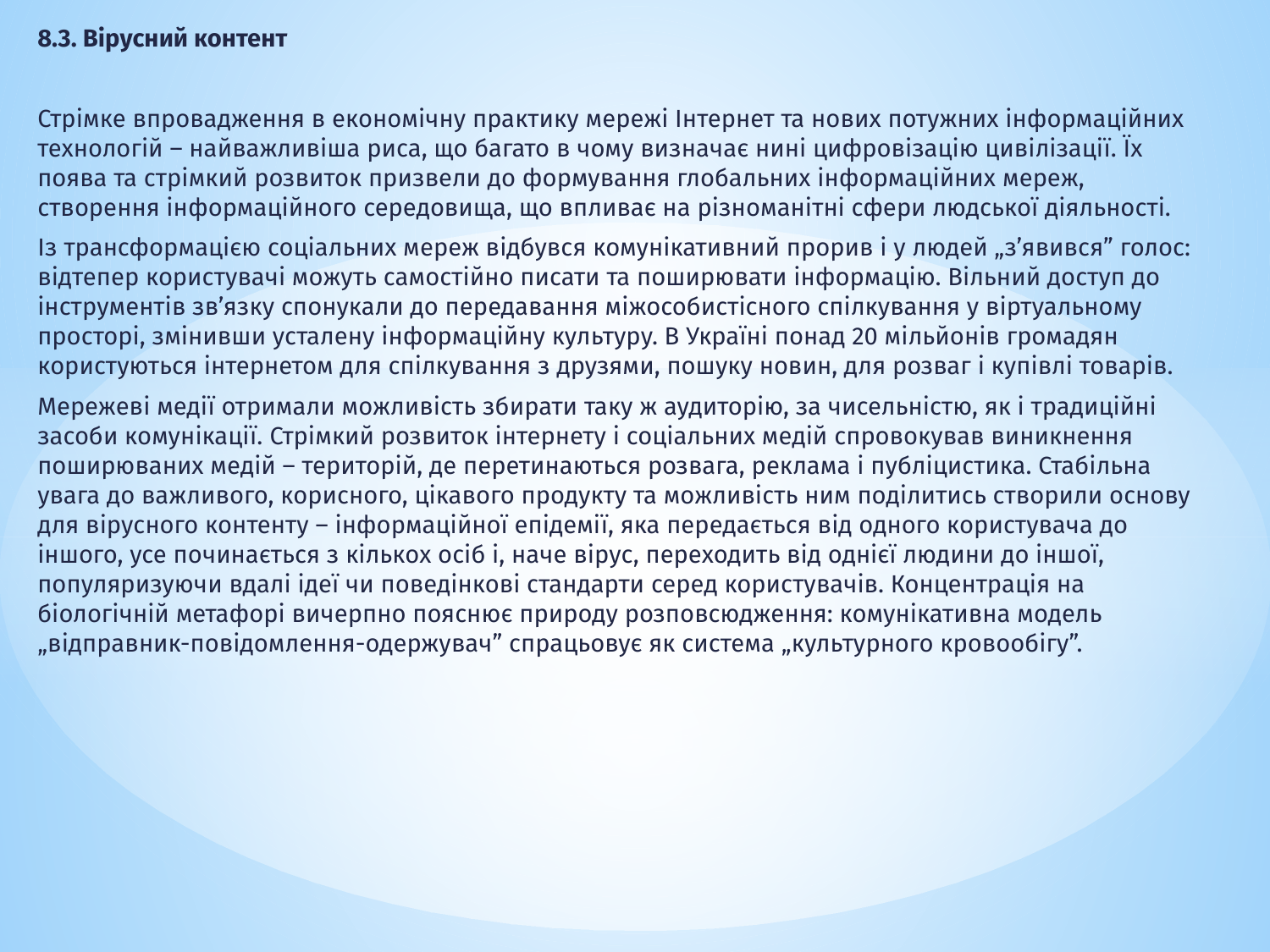

8.3. Вірусний контент

Стрімке впровадження в економічну практику мережі Інтернет та нових потужних інформаційних технологій – найважливіша риса, що багато в чому визначає нині цифровізацію цивілізації. Їх поява та стрімкий розвиток призвели до формування глобальних інформаційних мереж, створення інформаційного середовища, що впливає на різноманітні сфери людської діяльності.
Із трансформацією соціальних мереж відбувся комунікативний прорив і у людей „з’явився” голос: відтепер користувачі можуть самостійно писати та поширювати інформацію. Вільний доступ до інструментів зв’язку спонукали до передавання міжособистісного спілкування у віртуальному просторі, змінивши усталену інформаційну культуру. В Україні понад 20 мільйонів громадян користуються інтернетом для спілкування з друзями, пошуку новин, для розваг і купівлі товарів.
Мережеві медії отримали можливість збирати таку ж аудиторію, за чисельністю, як і традиційні засоби комунікації. Стрімкий розвиток інтернету і соціальних медій спровокував виникнення поширюваних медій – територій, де перетинаються розвага, реклама і публіцистика. Стабільна увага до важливого, корисного, цікавого продукту та можливість ним поділитись створили основу для вірусного контенту – інформаційної епідемії, яка передається від одного користувача до іншого, усе починається з кількох осіб і, наче вірус, переходить від однієї людини до іншої, популяризуючи вдалі ідеї чи поведінкові стандарти серед користувачів. Концентрація на біологічній метафорі вичерпно пояснює природу розповсюдження: комунікативна модель „відправник-повідомлення-одержувач” спрацьовує як система „культурного кровообігу”.